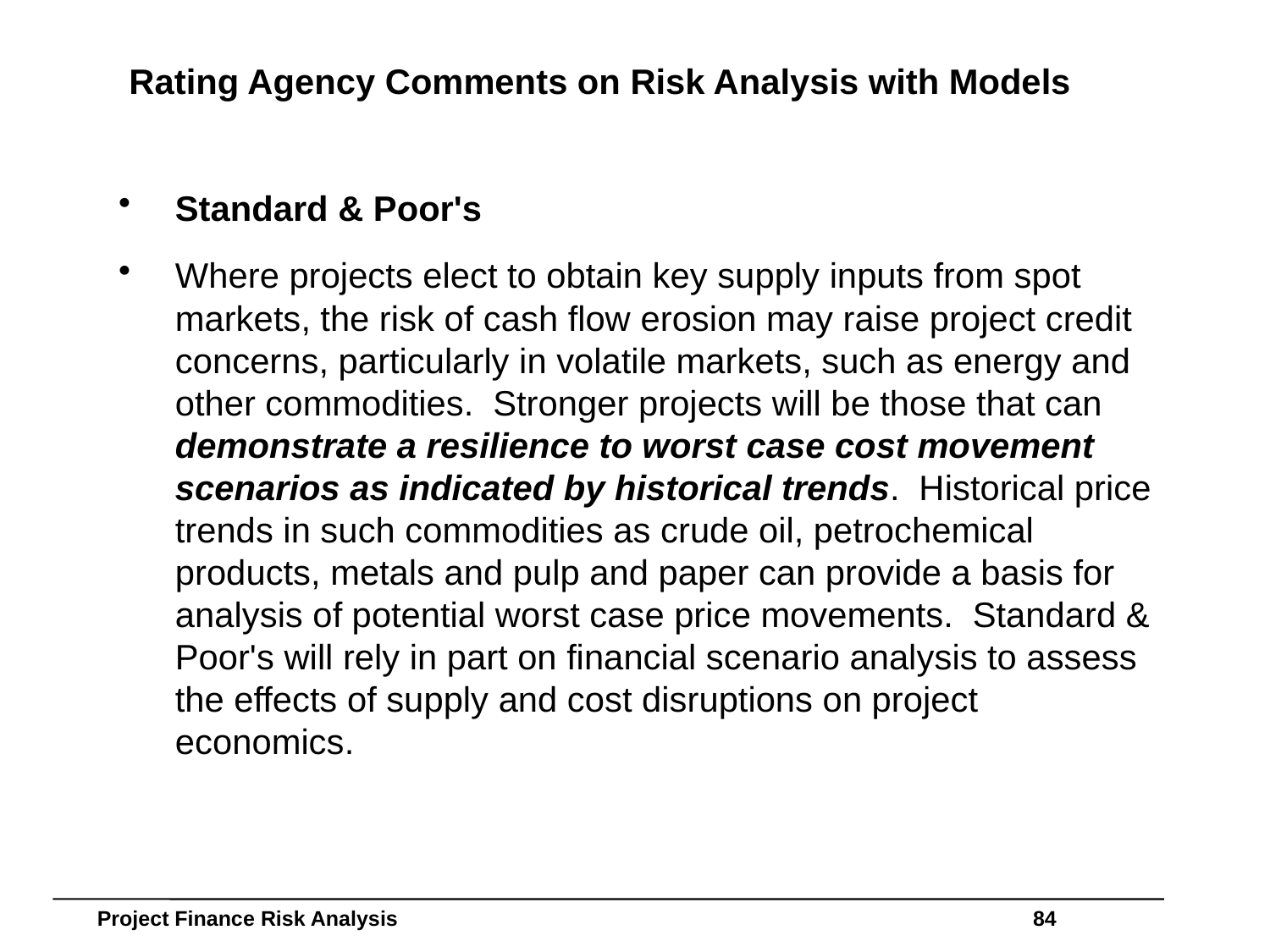

# Rating Agency Comments on Risk Analysis with Models
Standard & Poor's
Where projects elect to obtain key supply inputs from spot markets, the risk of cash flow erosion may raise project credit concerns, particularly in volatile markets, such as energy and other commodities.  Stronger projects will be those that can demonstrate a resilience to worst case cost movement scenarios as indicated by historical trends.  Historical price trends in such commodities as crude oil, petrochemical products, metals and pulp and paper can provide a basis for analysis of potential worst case price movements.  Standard & Poor's will rely in part on financial scenario analysis to assess the effects of supply and cost disruptions on project economics.